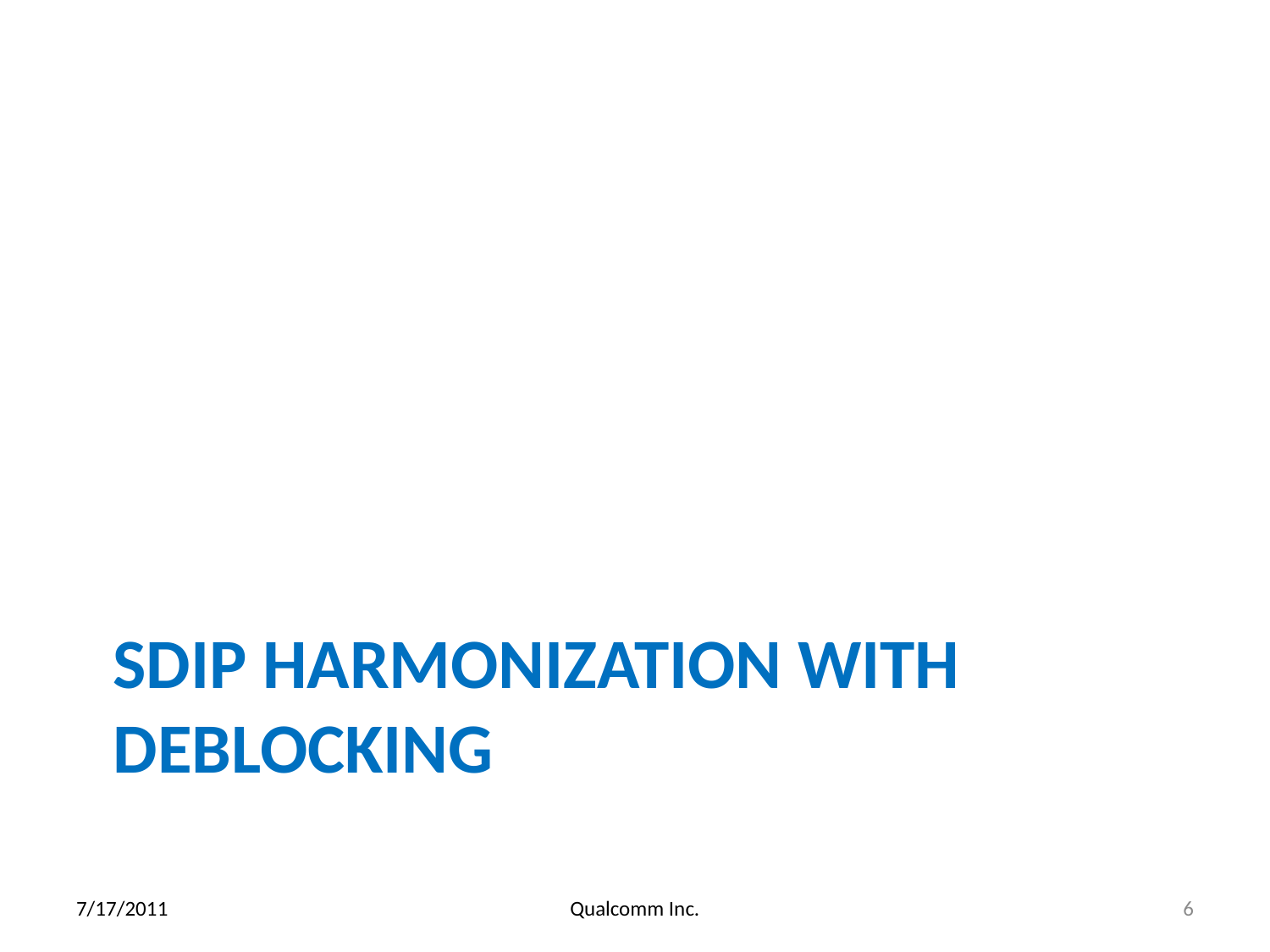

# SDIP Harmonization with Deblocking
7/17/2011
Qualcomm Inc.
6